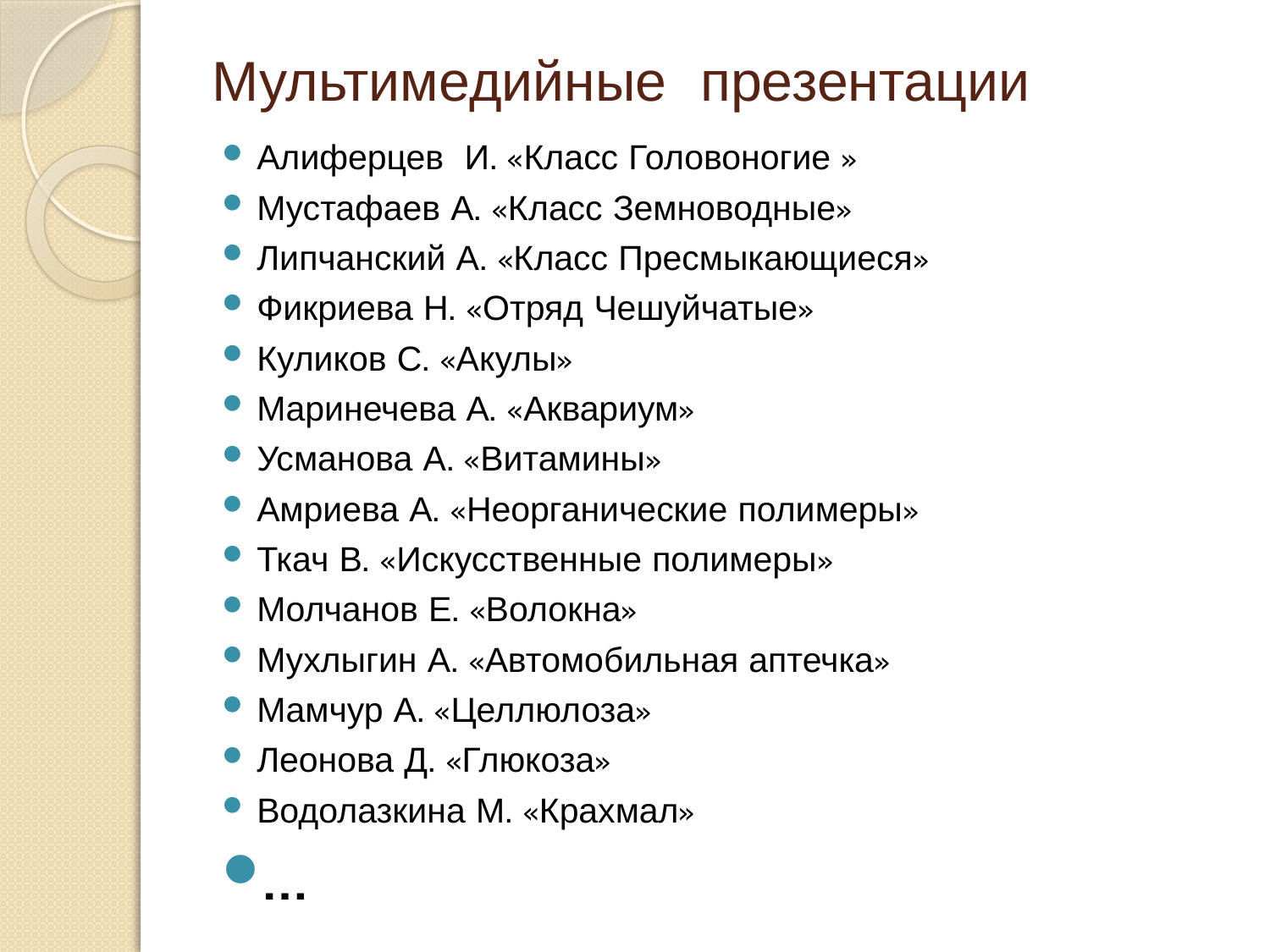

# Мультимедийные  презентации
Алиферцев  И. «Класс Головоногие »
Мустафаев А. «Класс Земноводные»
Липчанский А. «Класс Пресмыкающиеся»
Фикриева Н. «Отряд Чешуйчатые»
Куликов С. «Акулы»
Маринечева А. «Аквариум»
Усманова А. «Витамины»
Амриева А. «Неорганические полимеры»
Ткач В. «Искусственные полимеры»
Молчанов Е. «Волокна»
Мухлыгин А. «Автомобильная аптечка»
Мамчур А. «Целлюлоза»
Леонова Д. «Глюкоза»
Водолазкина М. «Крахмал»
…